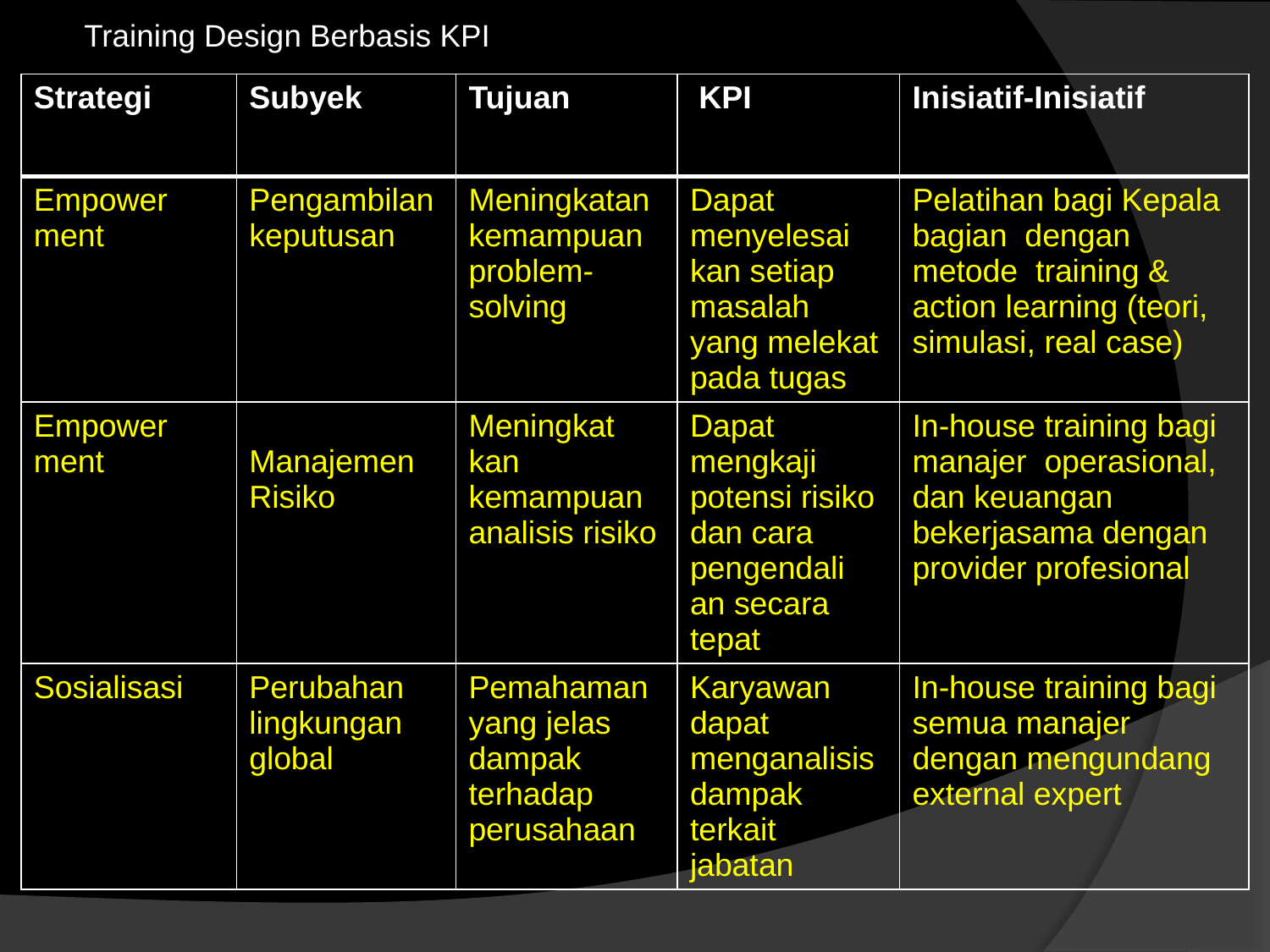

# Training Design Berbasis KPI
| Strategi | Subyek | Tujuan | KPI | Inisiatif-Inisiatif |
| --- | --- | --- | --- | --- |
| Empower ment | Pengambilan keputusan | Meningkatan kemampuan problem-solving | Dapat menyelesai kan setiap masalah yang melekat pada tugas | Pelatihan bagi Kepala bagian dengan metode training & action learning (teori, simulasi, real case) |
| Empower ment | Manajemen Risiko | Meningkat kan kemampuan analisis risiko | Dapat mengkaji potensi risiko dan cara pengendali an secara tepat | In-house training bagi manajer operasional, dan keuangan bekerjasama dengan provider profesional |
| Sosialisasi | Perubahan lingkungan global | Pemahaman yang jelas dampak terhadap perusahaan | Karyawan dapat menganalisis dampak terkait jabatan | In-house training bagi semua manajer dengan mengundang external expert |